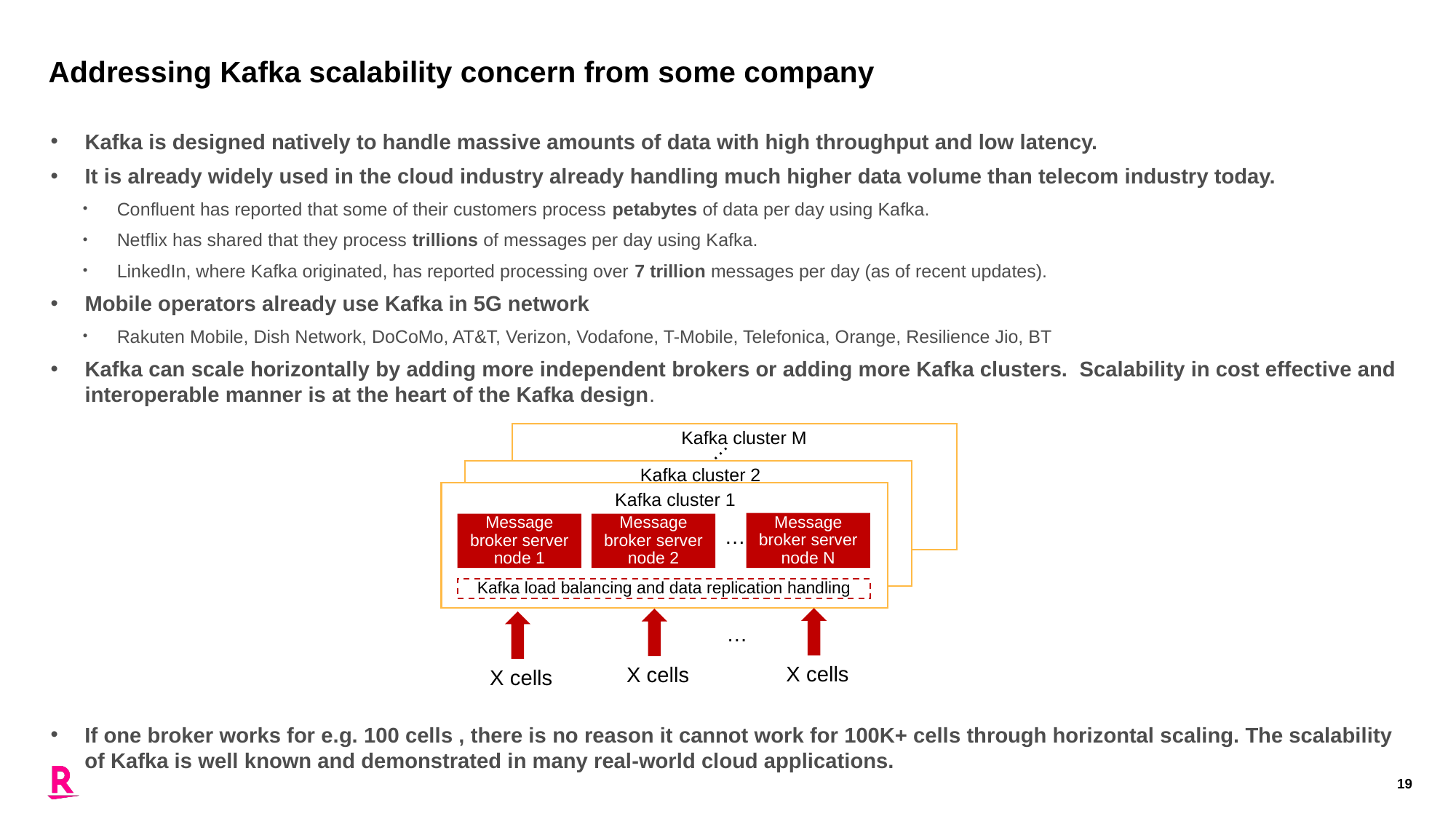

# Addressing Kafka scalability concern from some company
Kafka is designed natively to handle massive amounts of data with high throughput and low latency.
It is already widely used in the cloud industry already handling much higher data volume than telecom industry today.
Confluent has reported that some of their customers process petabytes of data per day using Kafka.
Netflix has shared that they process trillions of messages per day using Kafka.
LinkedIn, where Kafka originated, has reported processing over 7 trillion messages per day (as of recent updates).
Mobile operators already use Kafka in 5G network
Rakuten Mobile, Dish Network, DoCoMo, AT&T, Verizon, Vodafone, T-Mobile, Telefonica, Orange, Resilience Jio, BT
Kafka can scale horizontally by adding more independent brokers or adding more Kafka clusters.  Scalability in cost effective and interoperable manner is at the heart of the Kafka design.
Kafka cluster M

…
Kafka cluster 2

Kafka cluster 1
Message broker server node N
Message broker server node 1
Message broker server node 2
…
Kafka load balancing and data replication handling
…

X cells
X cells
X cells

If one broker works for e.g. 100 cells , there is no reason it cannot work for 100K+ cells through horizontal scaling. The scalability of Kafka is well known and demonstrated in many real-world cloud applications.